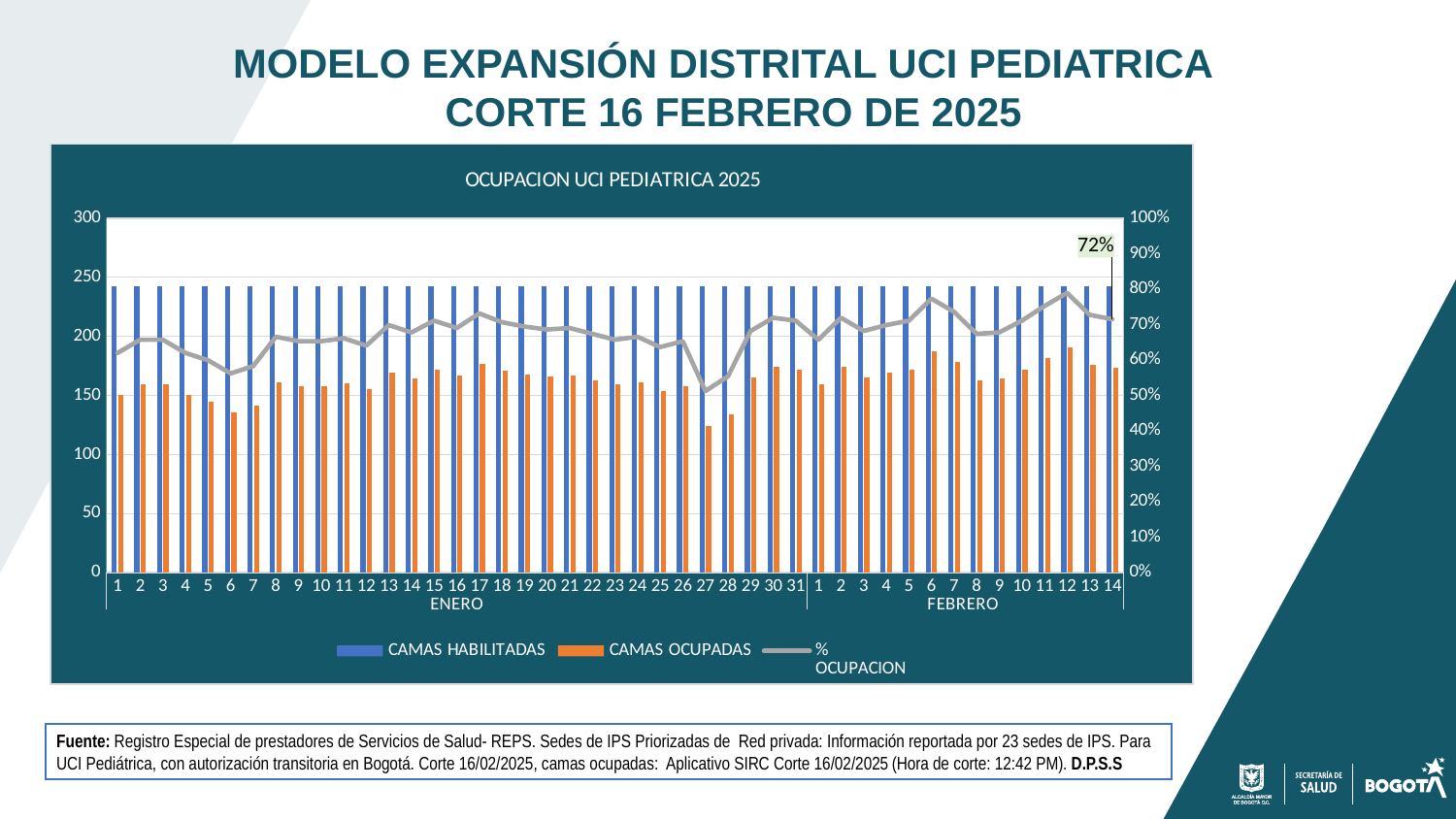

MODELO EXPANSIÓN DISTRITAL UCI PEDIATRICA
 CORTE 16 FEBRERO DE 2025

### Chart: OCUPACION UCI PEDIATRICA 2025

| Category | CAMAS HABILITADAS | CAMAS OCUPADAS | %
OCUPACION |
|---|---|---|---|
| 1 | 242.0 | 150.0 | 0.6198347107438017 |
| 2 | 242.0 | 159.0 | 0.6570247933884298 |
| 3 | 242.0 | 159.0 | 0.6570247933884298 |
| 4 | 242.0 | 150.0 | 0.6198347107438017 |
| 5 | 242.0 | 145.0 | 0.5991735537190083 |
| 6 | 242.0 | 136.0 | 0.5619834710743802 |
| 7 | 242.0 | 141.0 | 0.5826446280991735 |
| 8 | 242.0 | 161.0 | 0.6652892561983471 |
| 9 | 242.0 | 158.0 | 0.6528925619834711 |
| 10 | 242.0 | 158.0 | 0.6528925619834711 |
| 11 | 242.0 | 160.0 | 0.6611570247933884 |
| 12 | 242.0 | 155.0 | 0.640495867768595 |
| 13 | 242.0 | 169.0 | 0.6983471074380165 |
| 14 | 242.0 | 164.0 | 0.6776859504132231 |
| 15 | 242.0 | 172.0 | 0.7107438016528925 |
| 16 | 242.0 | 167.0 | 0.6900826446280992 |
| 17 | 242.0 | 177.0 | 0.731404958677686 |
| 18 | 242.0 | 171.0 | 0.7066115702479339 |
| 19 | 242.0 | 168.0 | 0.6942148760330579 |
| 20 | 242.0 | 166.0 | 0.6859504132231405 |
| 21 | 242.0 | 167.0 | 0.6900826446280992 |
| 22 | 242.0 | 163.0 | 0.6735537190082644 |
| 23 | 242.0 | 159.0 | 0.6570247933884298 |
| 24 | 242.0 | 161.0 | 0.6652892561983471 |
| 25 | 242.0 | 154.0 | 0.6363636363636364 |
| 26 | 242.0 | 158.0 | 0.6528925619834711 |
| 27 | 242.0 | 124.0 | 0.512396694214876 |
| 28 | 242.0 | 134.0 | 0.5537190082644629 |
| 29 | 242.0 | 165.0 | 0.6818181818181818 |
| 30 | 242.0 | 174.0 | 0.71900826446281 |
| 31 | 242.0 | 172.0 | 0.7107438016528925 |
| 1 | 242.0 | 159.0 | 0.6570247933884298 |
| 2 | 242.0 | 174.0 | 0.71900826446281 |
| 3 | 242.0 | 165.0 | 0.6818181818181818 |
| 4 | 242.0 | 169.0 | 0.6983471074380165 |
| 5 | 242.0 | 172.0 | 0.7107438016528925 |
| 6 | 242.0 | 187.0 | 0.7727272727272727 |
| 7 | 242.0 | 178.0 | 0.7355371900826446 |
| 8 | 242.0 | 163.0 | 0.6735537190082644 |
| 9 | 242.0 | 164.0 | 0.6776859504132231 |
| 10 | 242.0 | 172.0 | 0.7107438016528925 |
| 11 | 242.0 | 182.0 | 0.7520661157024794 |
| 12 | 242.0 | 191.0 | 0.7892561983471075 |
| 13 | 242.0 | 176.0 | 0.7272727272727273 |
| 14 | 242.0 | 173.0 | 0.7148760330578512 |
Fuente: Registro Especial de prestadores de Servicios de Salud- REPS. Sedes de IPS Priorizadas de  Red privada: Información reportada por 23 sedes de IPS. Para UCI Pediátrica, con autorización transitoria en Bogotá. Corte 16/02/2025, camas ocupadas:  Aplicativo SIRC Corte 16/02/2025 (Hora de corte: 12:42 PM). D.P.S.S